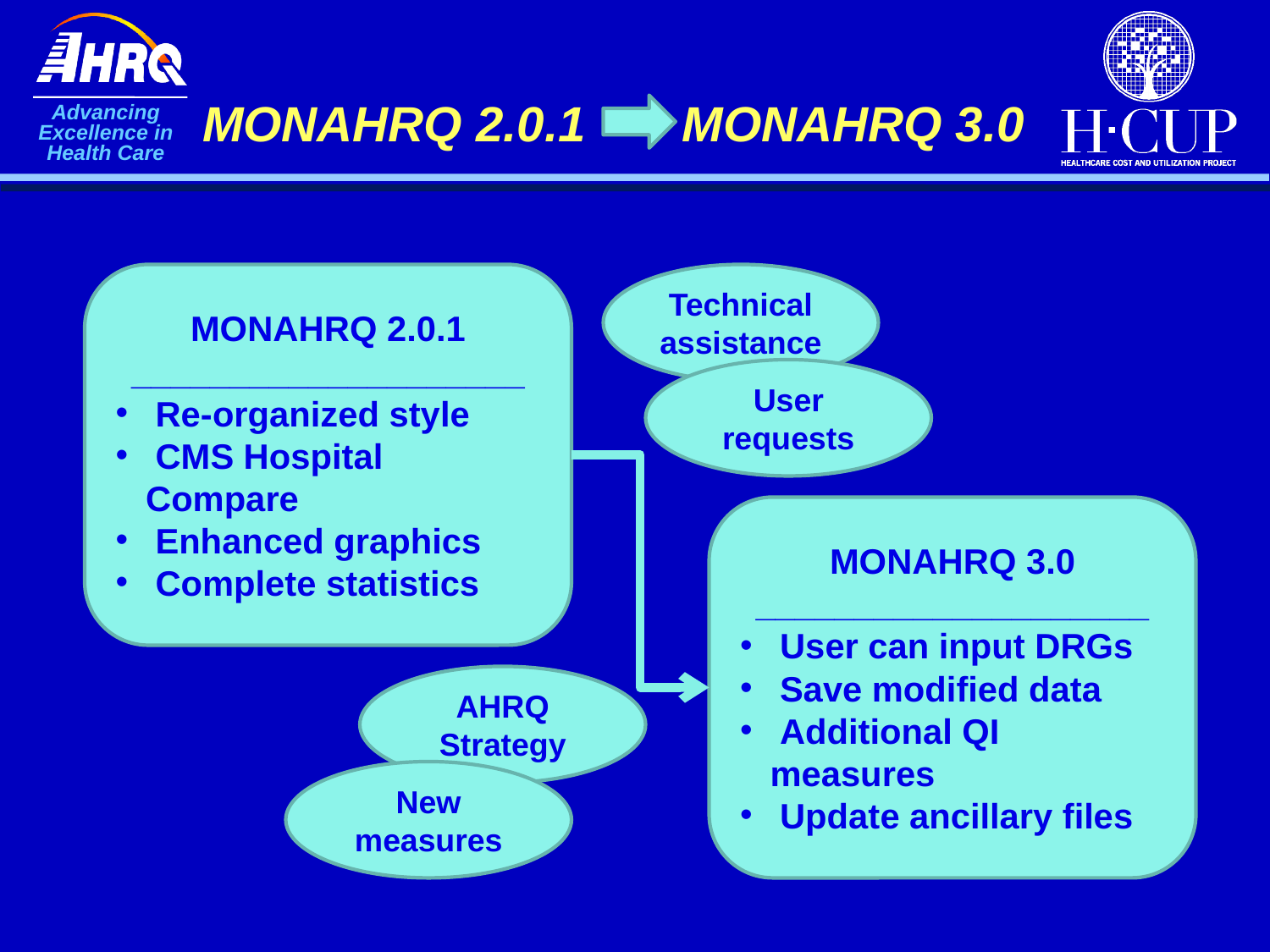

# MONAHRQ 2.0.1       MONAHRQ 3.0
MONAHRQ 2.0.1
____________________
 Re-organized style
 CMS Hospital Compare
 Enhanced graphics
 Complete statistics
Technical assistance
User requests
MONAHRQ 3.0
____________________
 User can input DRGs
 Save modified data
 Additional QI measures
 Update ancillary files
AHRQ Strategy
New measures